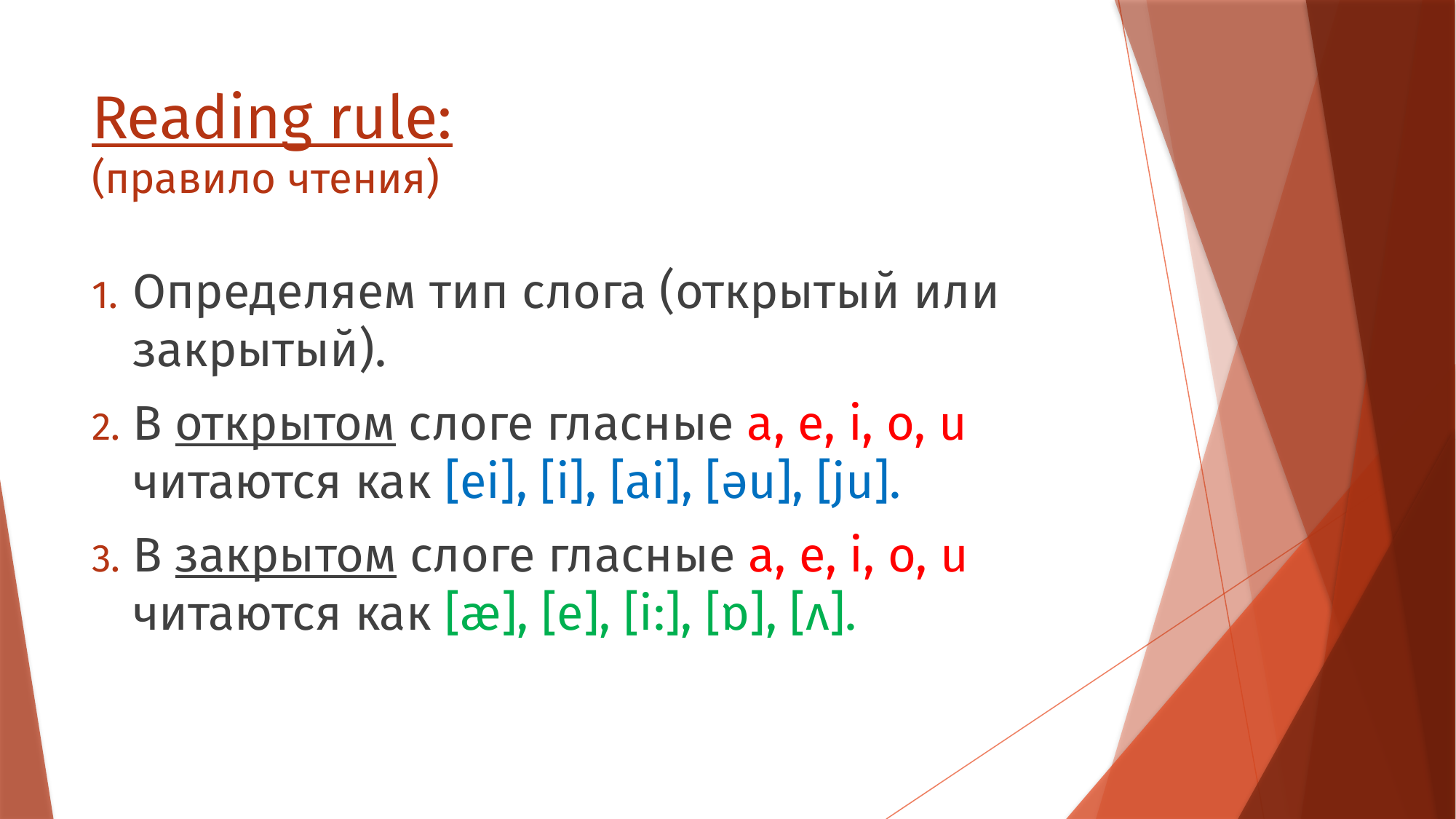

# Reading rule: (правило чтения)
Определяем тип слога (открытый или закрытый).
В открытом слоге гласные a, e, i, o, u читаются как [ei], [i], [ai], [əu], [ju].
В закрытом слоге гласные a, e, i, o, u читаются как [æ], [e], [i:], [ɒ], [ʌ].